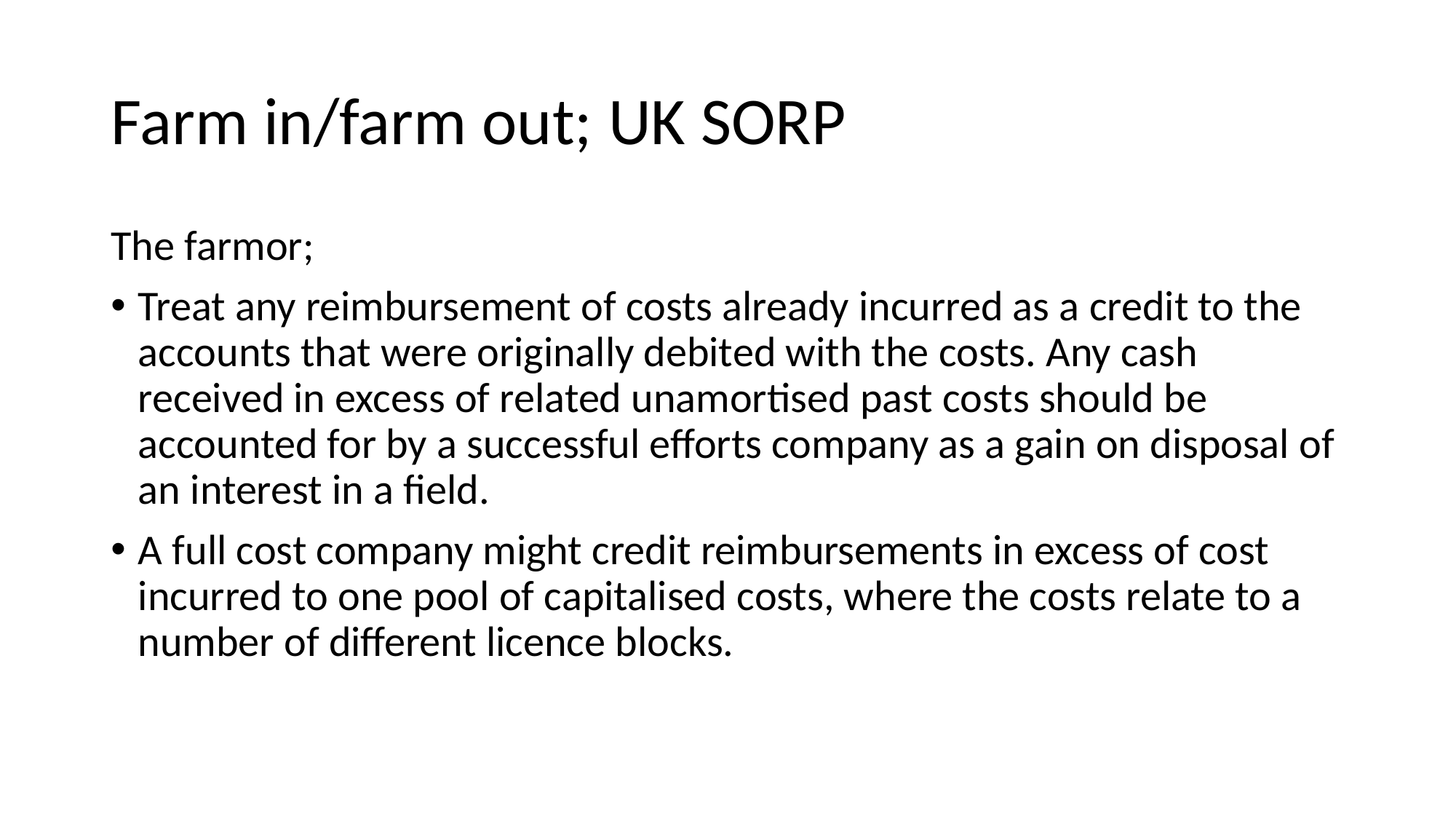

# Farm in/farm out; UK SORP
The farmor;
Treat any reimbursement of costs already incurred as a credit to the accounts that were originally debited with the costs. Any cash received in excess of related unamortised past costs should be accounted for by a successful efforts company as a gain on disposal of an interest in a field.
A full cost company might credit reimbursements in excess of cost incurred to one pool of capitalised costs, where the costs relate to a number of different licence blocks.